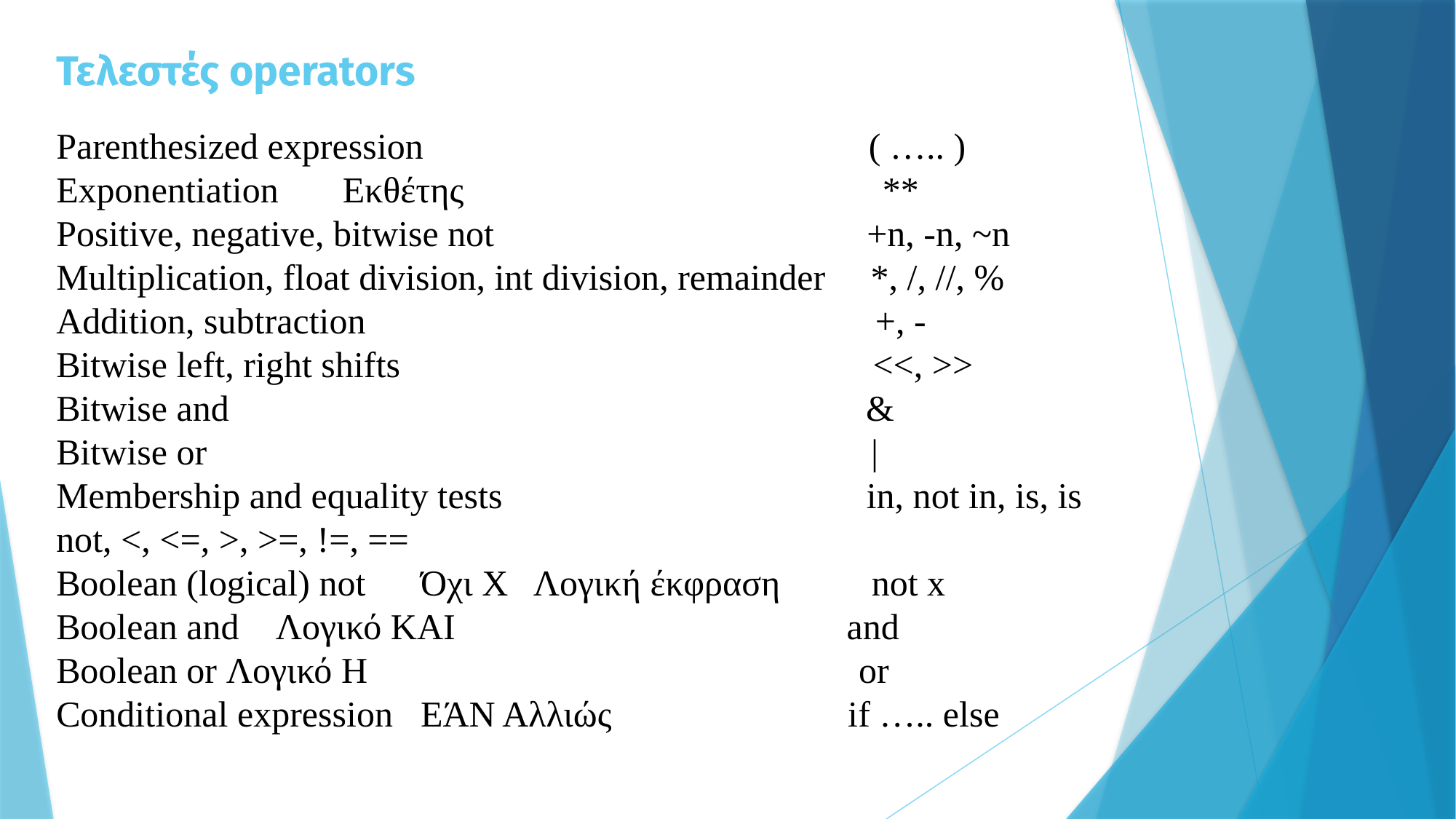

# Τελεστές operators
Parenthesized expression                                                 ( ….. )
Exponentiation       Εκθέτης                                              **
Positive, negative, bitwise not                                         +n, -n, ~n
Multiplication, float division, int division, remainder     *, /, //, %
Addition, subtraction                                                        +, -
Bitwise left, right shifts                                                    <<, >>
Bitwise and                                                                      &
Bitwise or                                                                         |
Membership and equality tests                                        in, not in, is, is not, <, <=, >, >=, !=, ==
Boolean (logical) not      Όχι Χ   Λογική έκφραση          not x
Boolean and    Λογικό ΚΑΙ                                           and
Boolean or Λογικό Η                                                      or
Conditional expression   ΕΆΝ Αλλιώς                          if ….. else